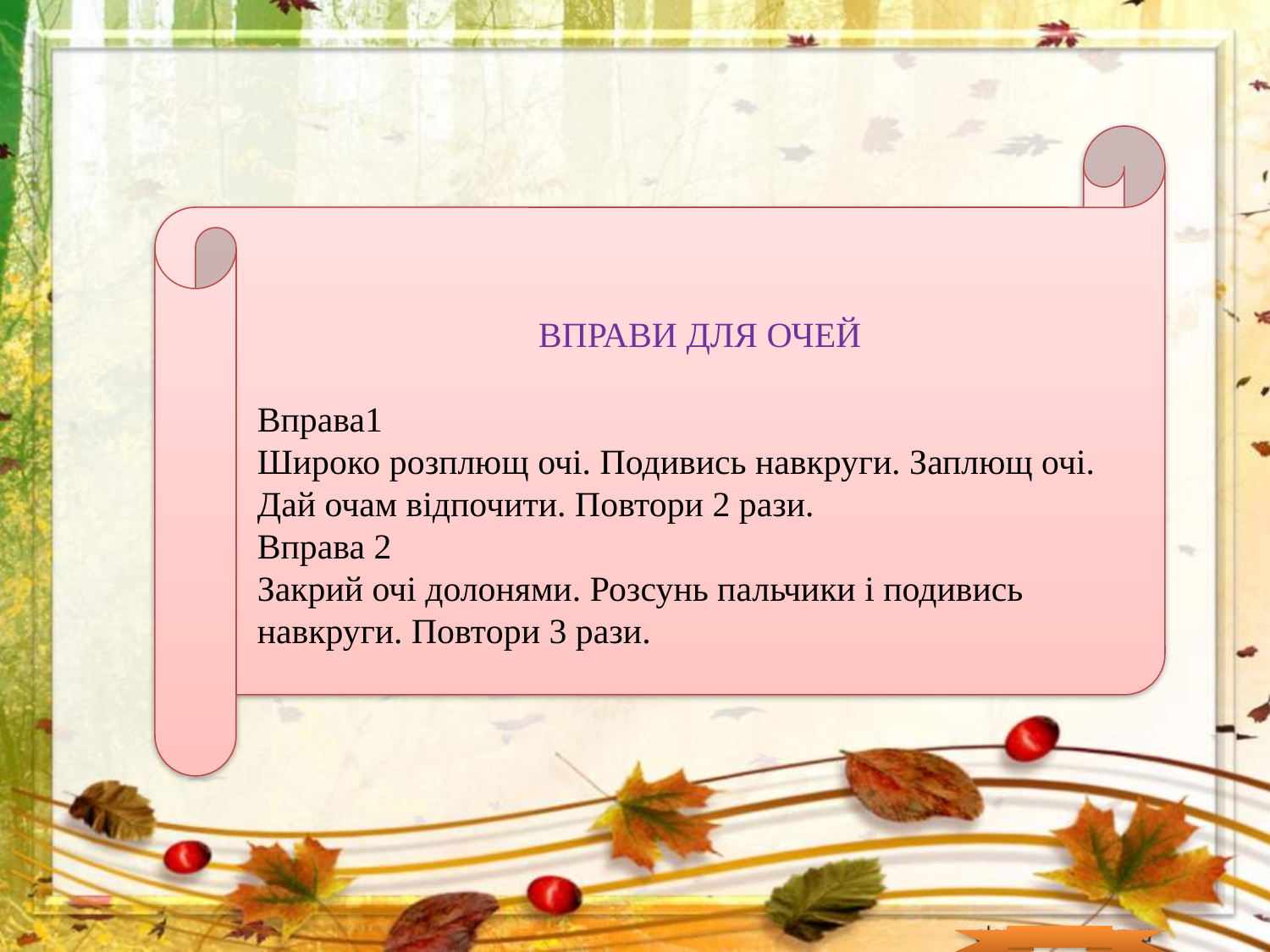

ВПРАВИ ДЛЯ ОЧЕЙ

Вправа1
Широко розплющ очі. Подивись навкруги. Заплющ очі. Дай очам відпочити. Повтори 2 рази.
Вправа 2
Закрий очі долонями. Розсунь пальчики і подивись навкруги. Повтори 3 рази.